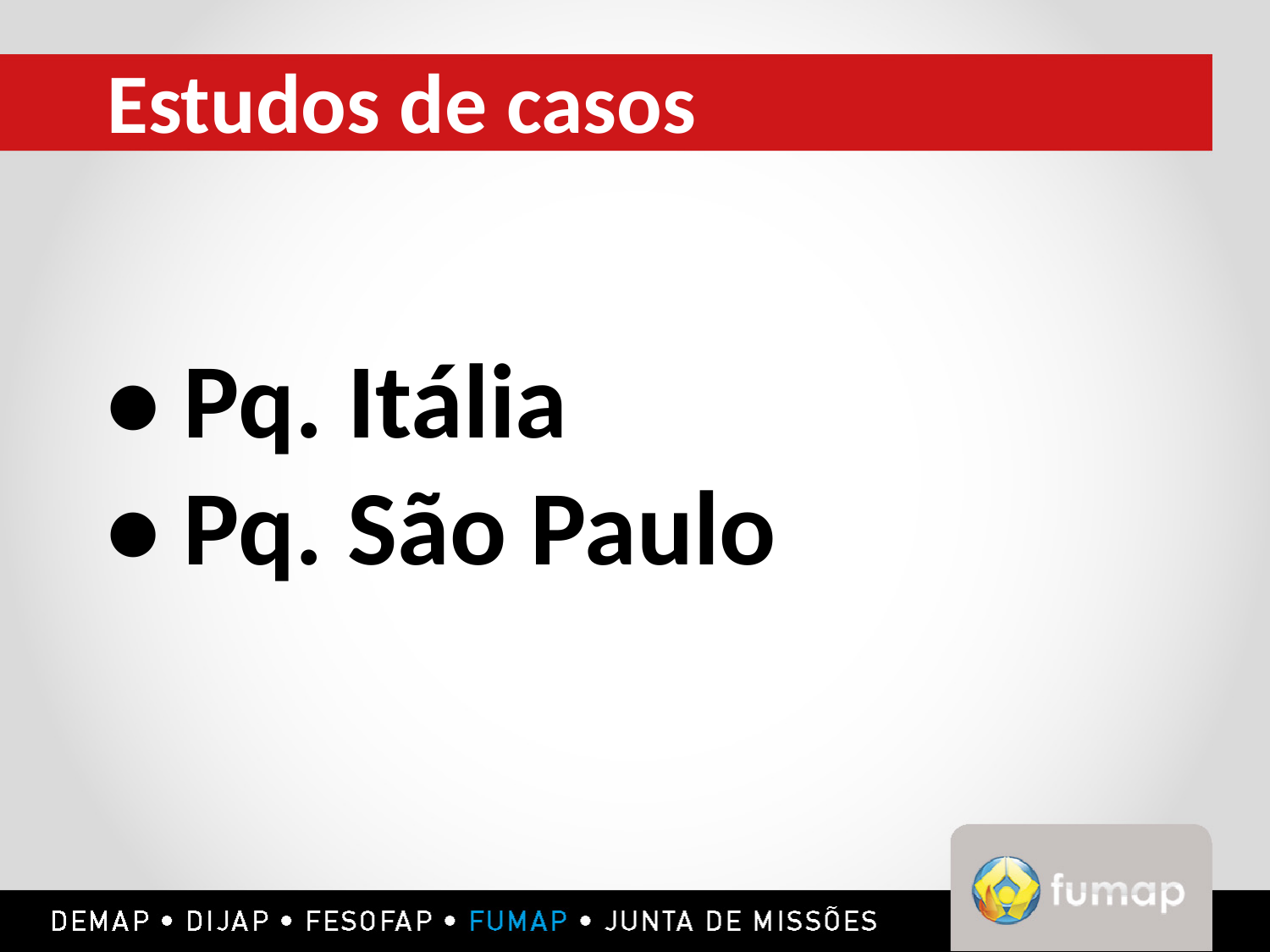

Estudos de casos
• Pq. Itália
• Pq. São Paulo